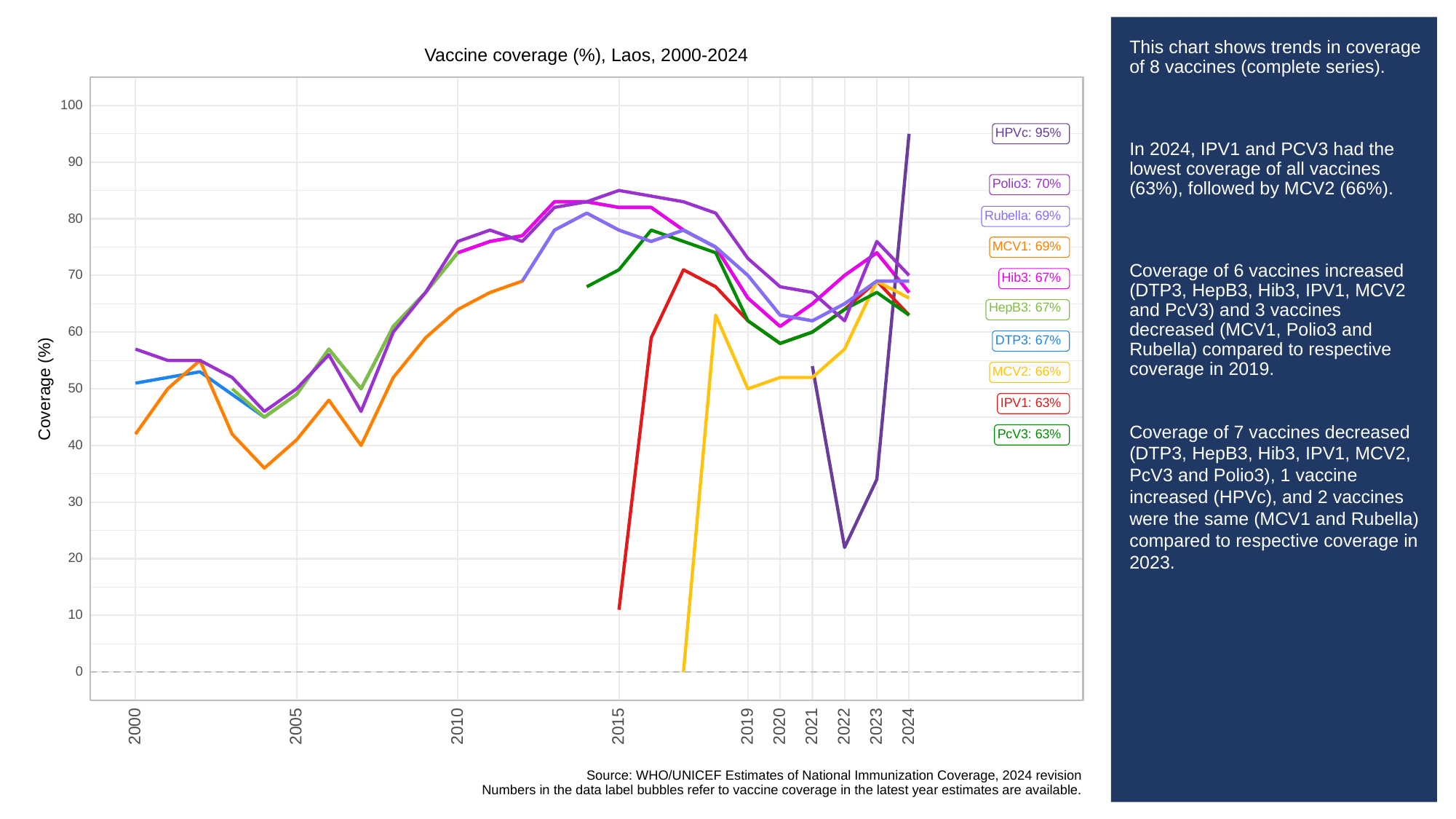

# This chart shows trends in coverage of 8 vaccines (complete series).

In 2024, IPV1 and PCV3 had the lowest coverage of all vaccines (63%), followed by MCV2 (66%).

Coverage of 6 vaccines increased (DTP3, HepB3, Hib3, IPV1, MCV2 and PcV3) and 3 vaccines decreased (MCV1, Polio3 and Rubella) compared to respective coverage in 2019.

Coverage of 7 vaccines decreased (DTP3, HepB3, Hib3, IPV1, MCV2, PcV3 and Polio3), 1 vaccine increased (HPVc), and 2 vaccines were the same (MCV1 and Rubella) compared to respective coverage in 2023.

Vaccine coverage (%), Laos, 2000-2024

100

HPVc: 95%

90

Polio3: 70%

Rubella: 69%

80

MCV1: 69%

70
Hib3: 67%

HepB3: 67%

60

DTP3: 67%

MCV2: 66%
Coverage (%)
50

IPV1: 63%

PcV3: 63%
40

30

20

10

0

2023
2000
2005
2010
2015
2019
2020
2021
2022
2024
Source: WHO/UNICEF Estimates of National Immunization Coverage, 2024 revision
Numbers in the data label bubbles refer to vaccine coverage in the latest year estimates are available.